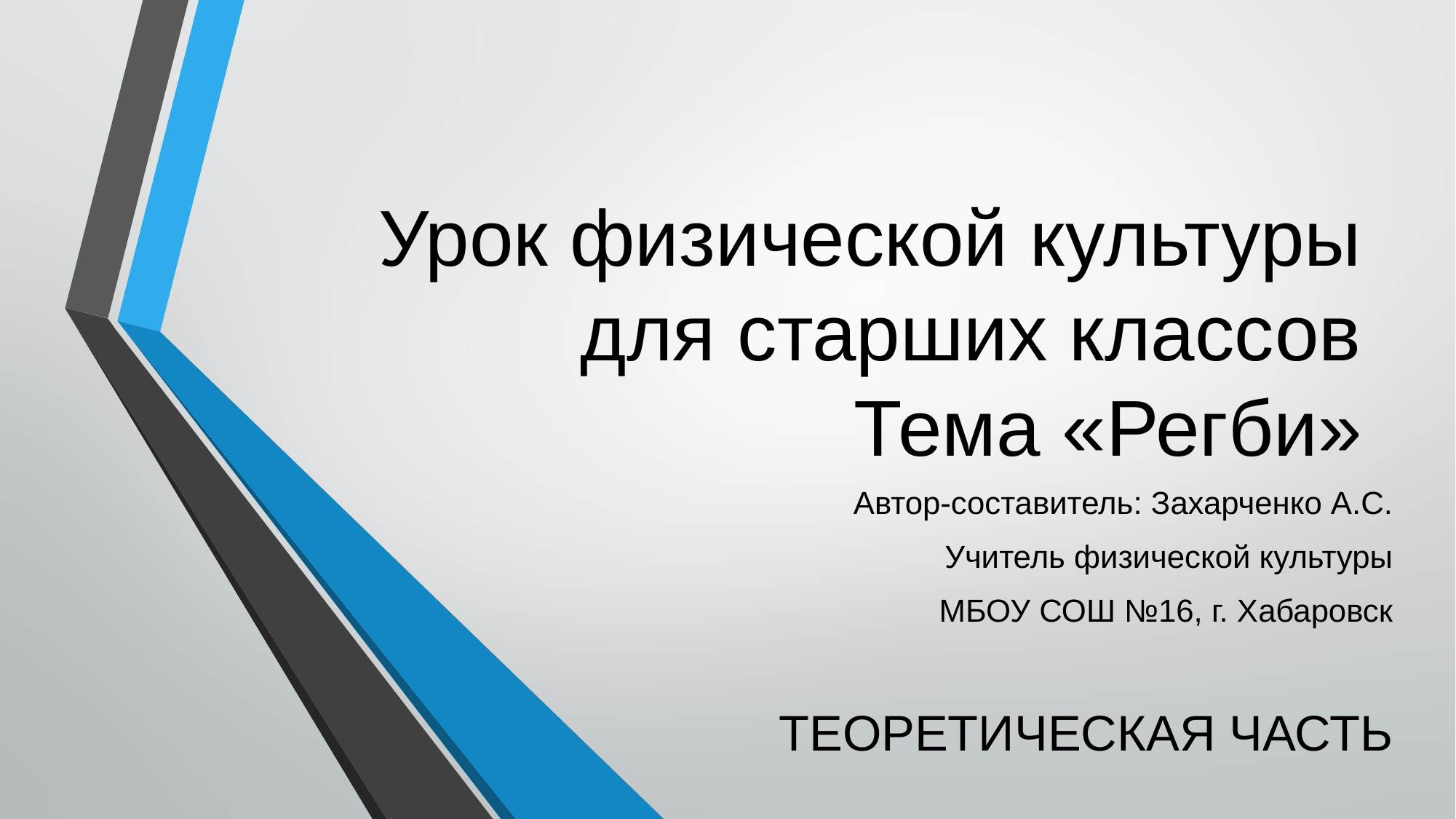

# Урок физической культуры для старших классов Тема «Регби»
Автор-составитель: Захарченко А.С.
Учитель физической культуры
МБОУ СОШ №16, г. Хабаровск

ТЕОРЕТИЧЕСКАЯ ЧАСТЬ